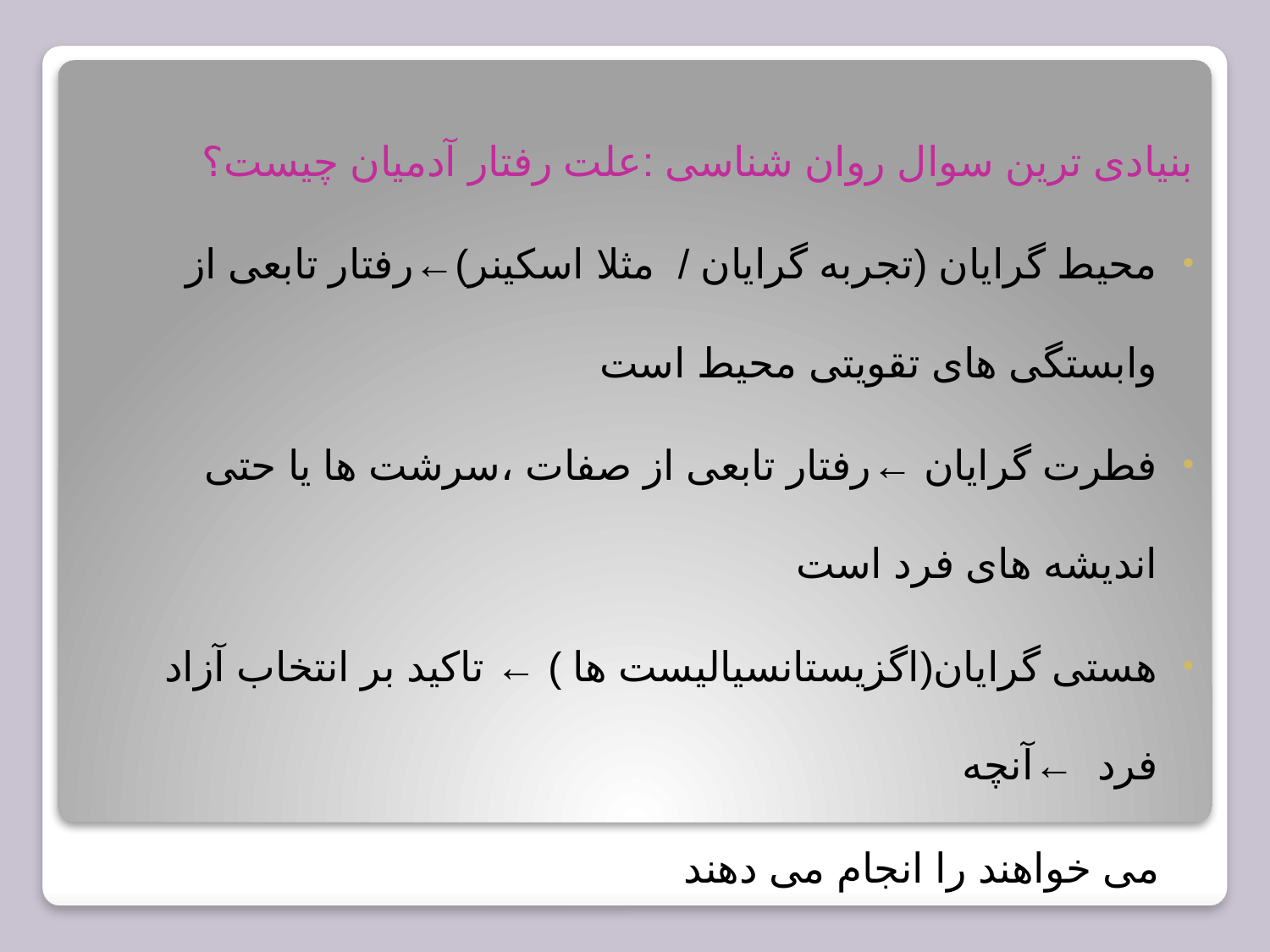

بنیادی ترین سوال روان شناسی :علت رفتار آدمیان چیست؟
محیط گرایان (تجربه گرایان /  مثلا اسکینر)←رفتار تابعی از وابستگی های تقویتی محیط است
فطرت گرایان ←رفتار تابعی از صفات ،سرشت ها یا حتی اندیشه های فرد است
هستی گرایان(اگزیستانسیالیست ها ) ← تاکید بر انتخاب آزاد فرد  ←آنچه
   می خواهند را انجام می دهند